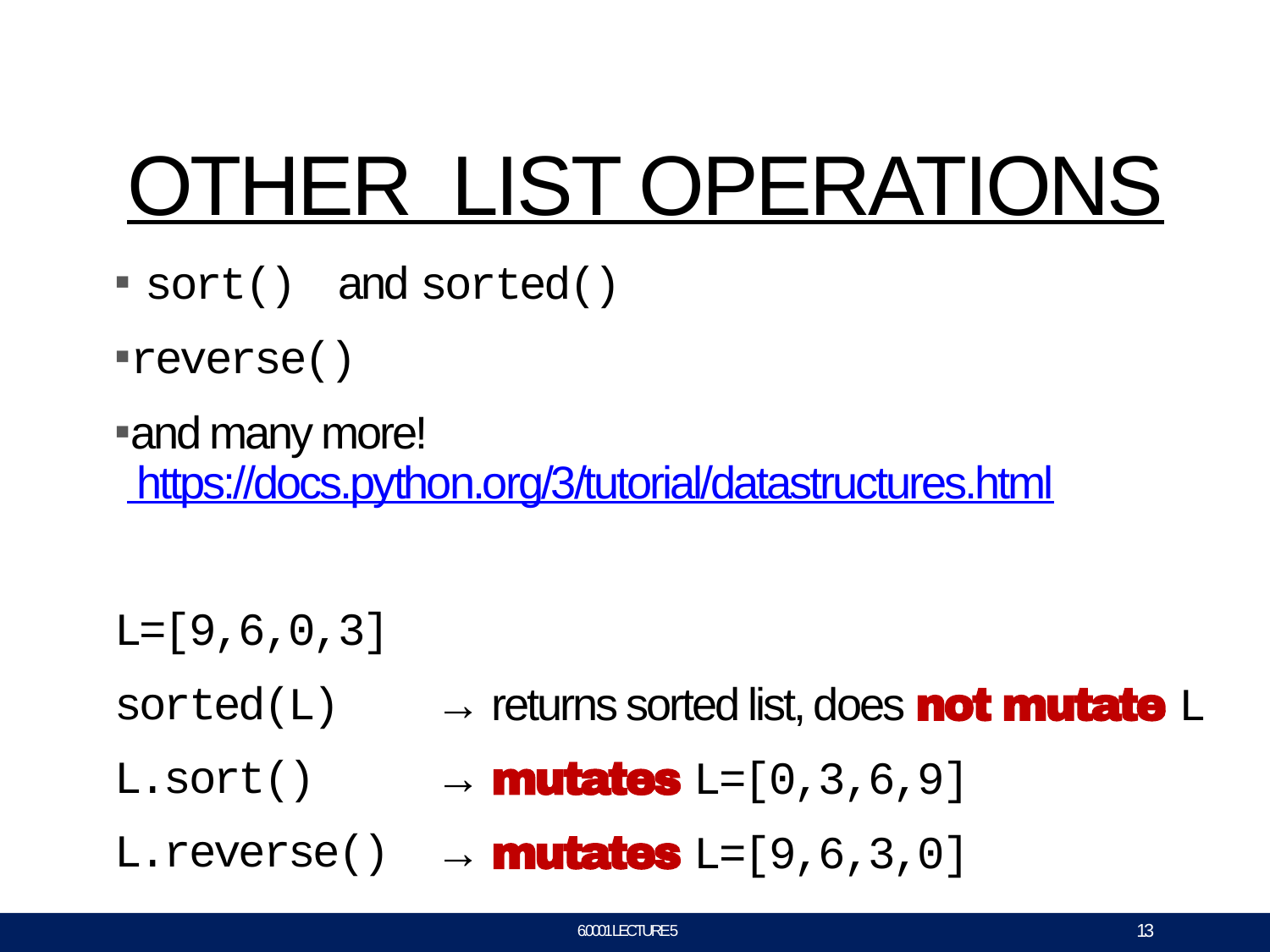

# OTHER  LIST OPERATIONS
sort()
and sorted()
reverse()
and many more!  https://docs.python.org/3/tutorial/datastructures.html
L=[9,6,0,3]
sorted(L)  L.sort()  L.reverse()
→ returns sorted list, does not mutate L
→ mutates L=[0,3,6,9]
→ mutates L=[9,6,3,0]
13
6.0001 LECTURE 5